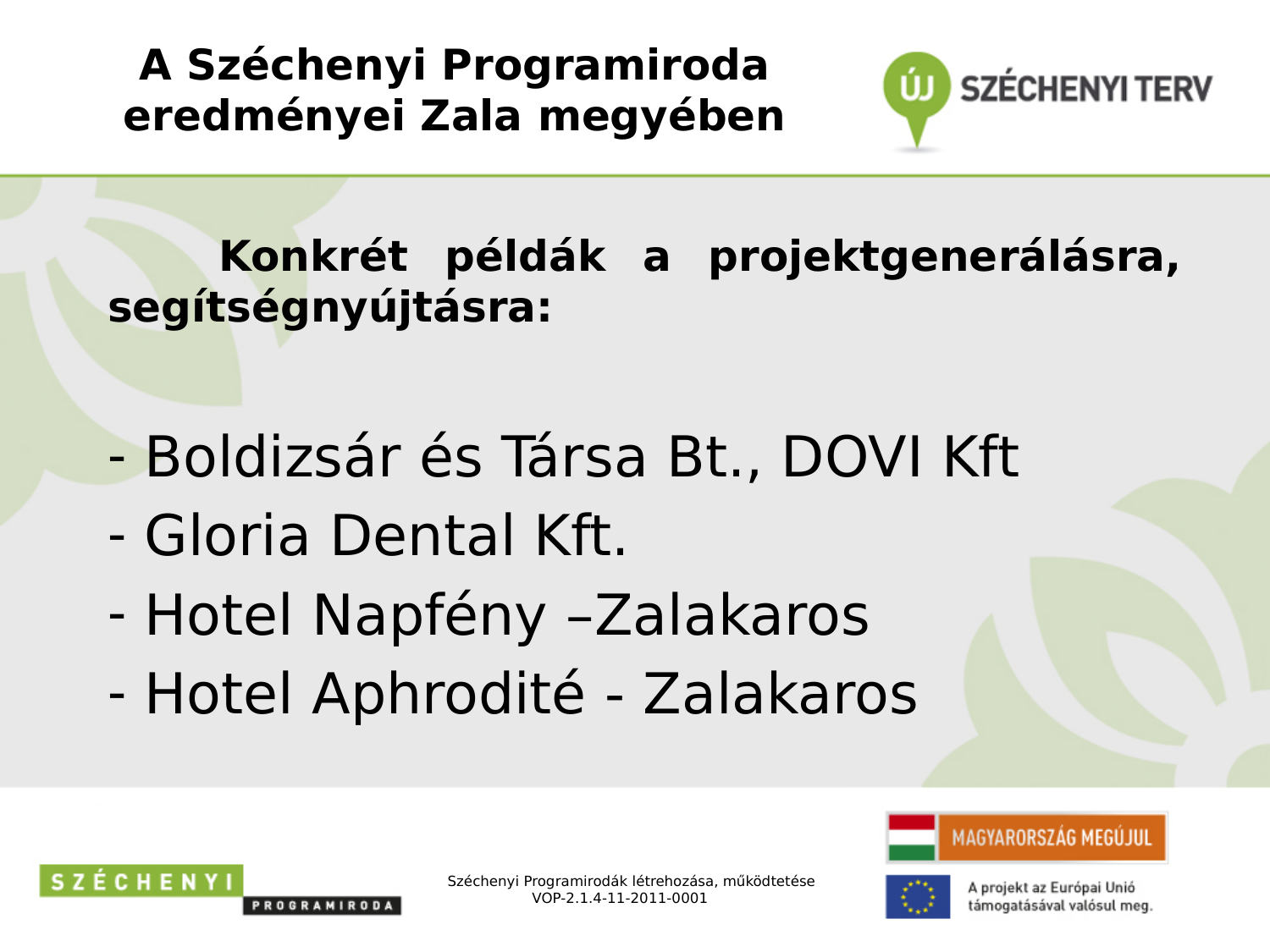

# A Széchenyi Programiroda eredményei Zala megyében
   Konkrét példák a projektgenerálásra, segítségnyújtásra:

 Boldizsár és Társa Bt., DOVI Kft
 Gloria Dental Kft.
 Hotel Napfény –Zalakaros
 Hotel Aphrodité - Zalakaros

Széchenyi Programirodák létrehozása, működtetése
                   VOP-2.1.4-11-2011-0001